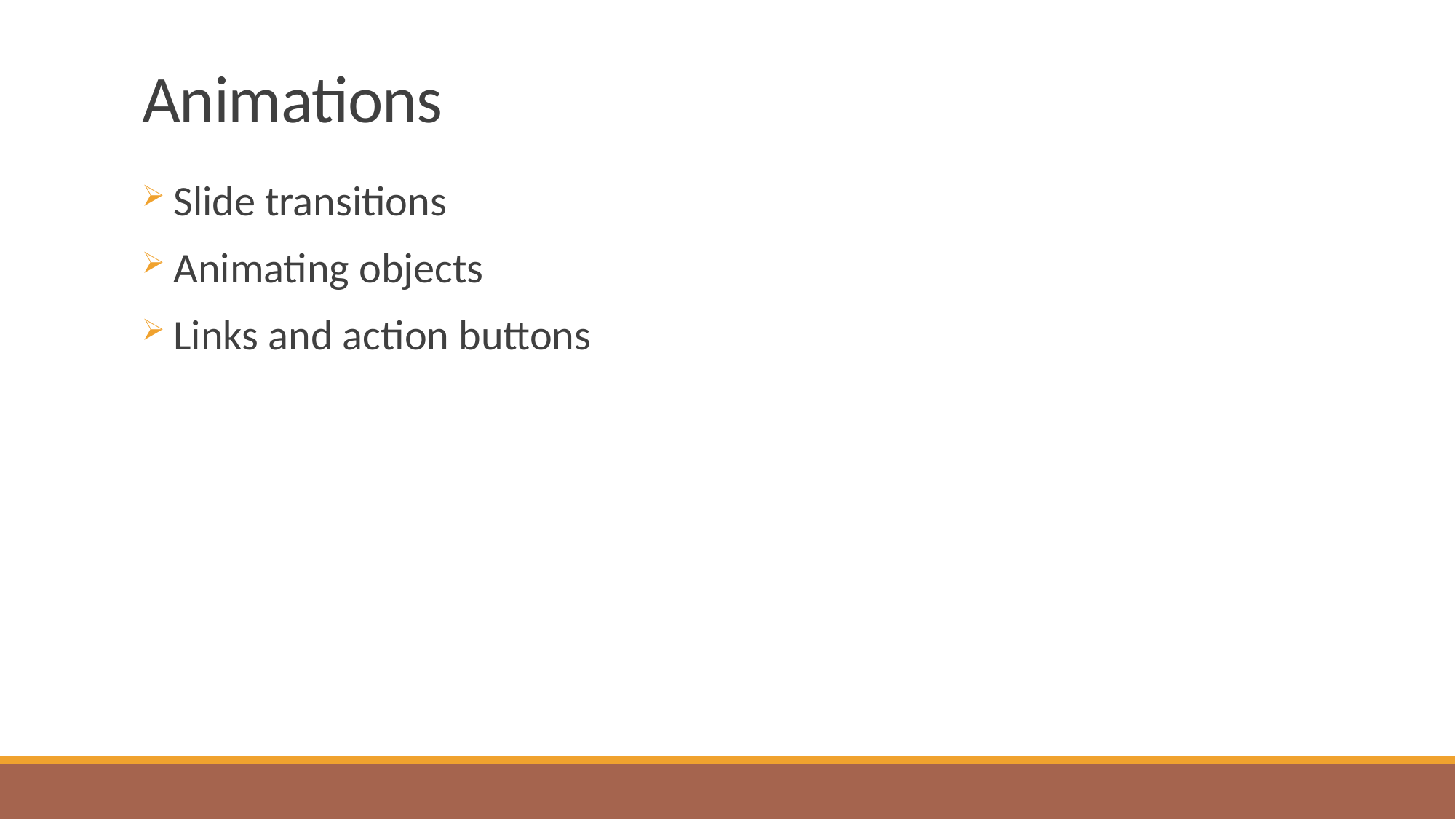

# Animations
Slide transitions
Animating objects
Links and action buttons